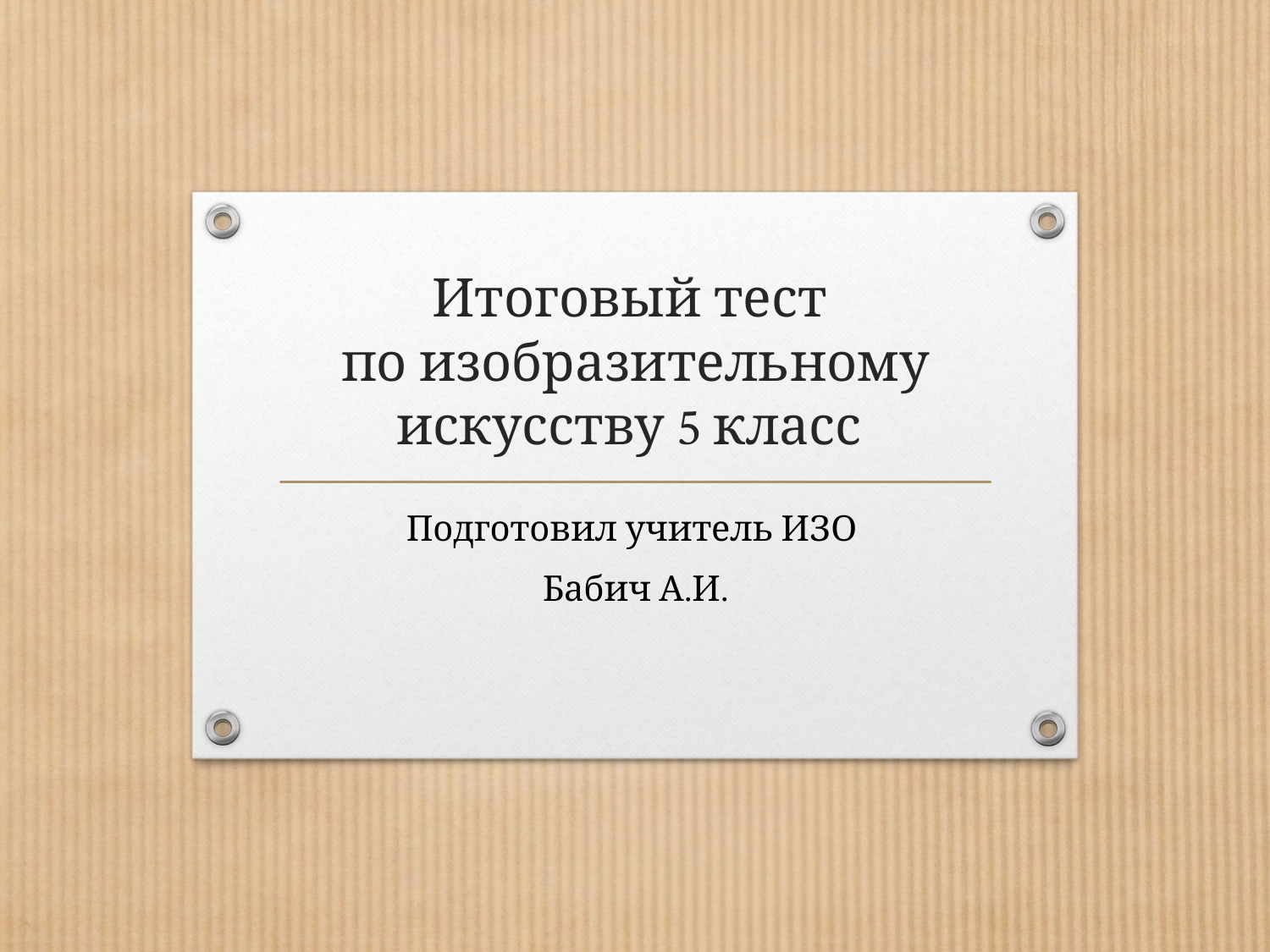

# Итоговый тест по изобразительному искусству 5 класс
Подготовил учитель ИЗО
Бабич А.И.